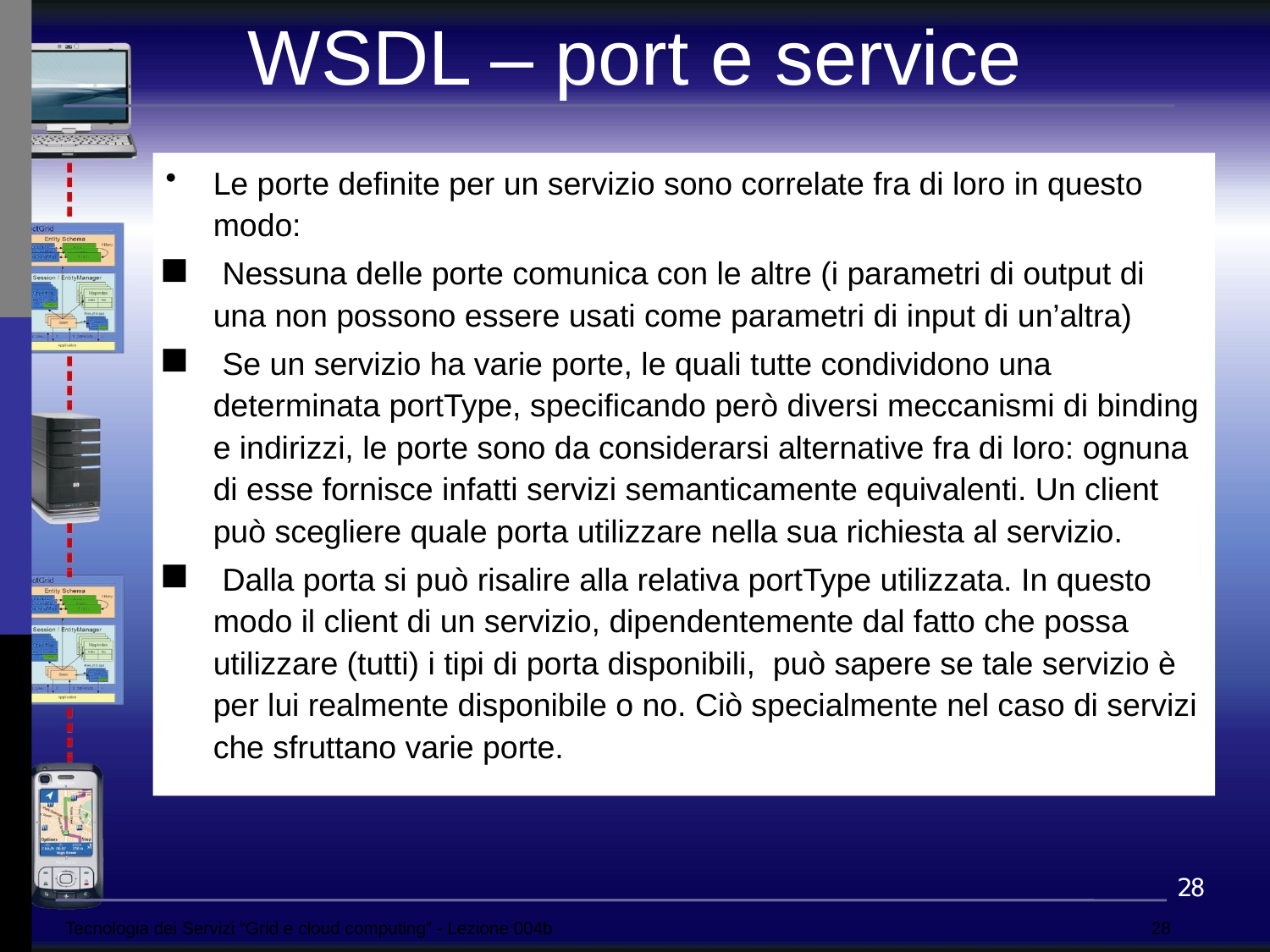

WSDL – port e service
Le porte definite per un servizio sono correlate fra di loro in questo modo:
 Nessuna delle porte comunica con le altre (i parametri di output di una non possono essere usati come parametri di input di un’altra)
 Se un servizio ha varie porte, le quali tutte condividono una determinata portType, specificando però diversi meccanismi di binding e indirizzi, le porte sono da considerarsi alternative fra di loro: ognuna di esse fornisce infatti servizi semanticamente equivalenti. Un client può scegliere quale porta utilizzare nella sua richiesta al servizio.
 Dalla porta si può risalire alla relativa portType utilizzata. In questo modo il client di un servizio, dipendentemente dal fatto che possa utilizzare (tutti) i tipi di porta disponibili,  può sapere se tale servizio è per lui realmente disponibile o no. Ciò specialmente nel caso di servizi che sfruttano varie porte.